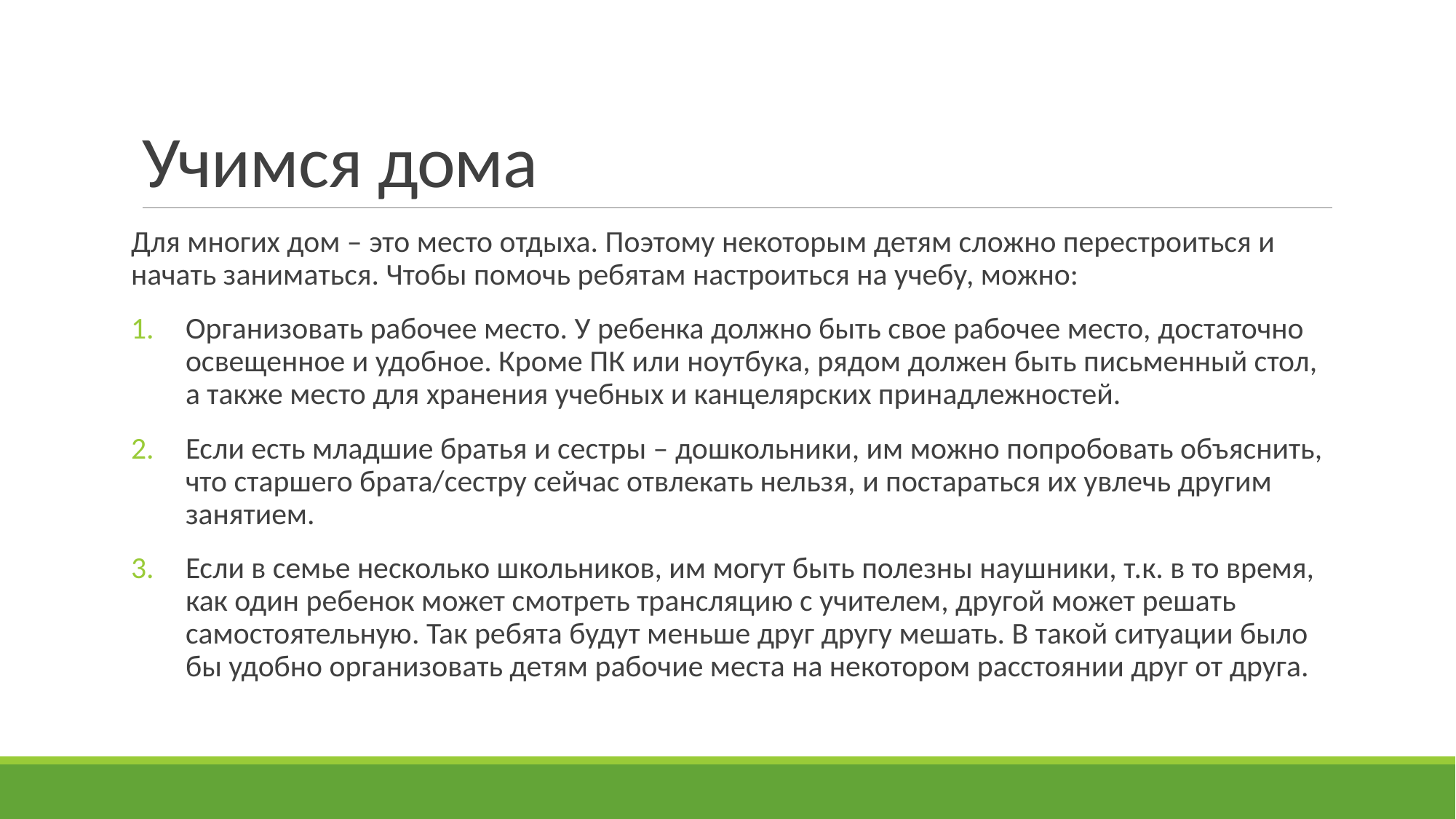

# Учимся дома
Для многих дом – это место отдыха. Поэтому некоторым детям сложно перестроиться и начать заниматься. Чтобы помочь ребятам настроиться на учебу, можно:
Организовать рабочее место. У ребенка должно быть свое рабочее место, достаточно освещенное и удобное. Кроме ПК или ноутбука, рядом должен быть письменный стол, а также место для хранения учебных и канцелярских принадлежностей.
Если есть младшие братья и сестры – дошкольники, им можно попробовать объяснить, что старшего брата/сестру сейчас отвлекать нельзя, и постараться их увлечь другим занятием.
Если в семье несколько школьников, им могут быть полезны наушники, т.к. в то время, как один ребенок может смотреть трансляцию с учителем, другой может решать самостоятельную. Так ребята будут меньше друг другу мешать. В такой ситуации было бы удобно организовать детям рабочие места на некотором расстоянии друг от друга.